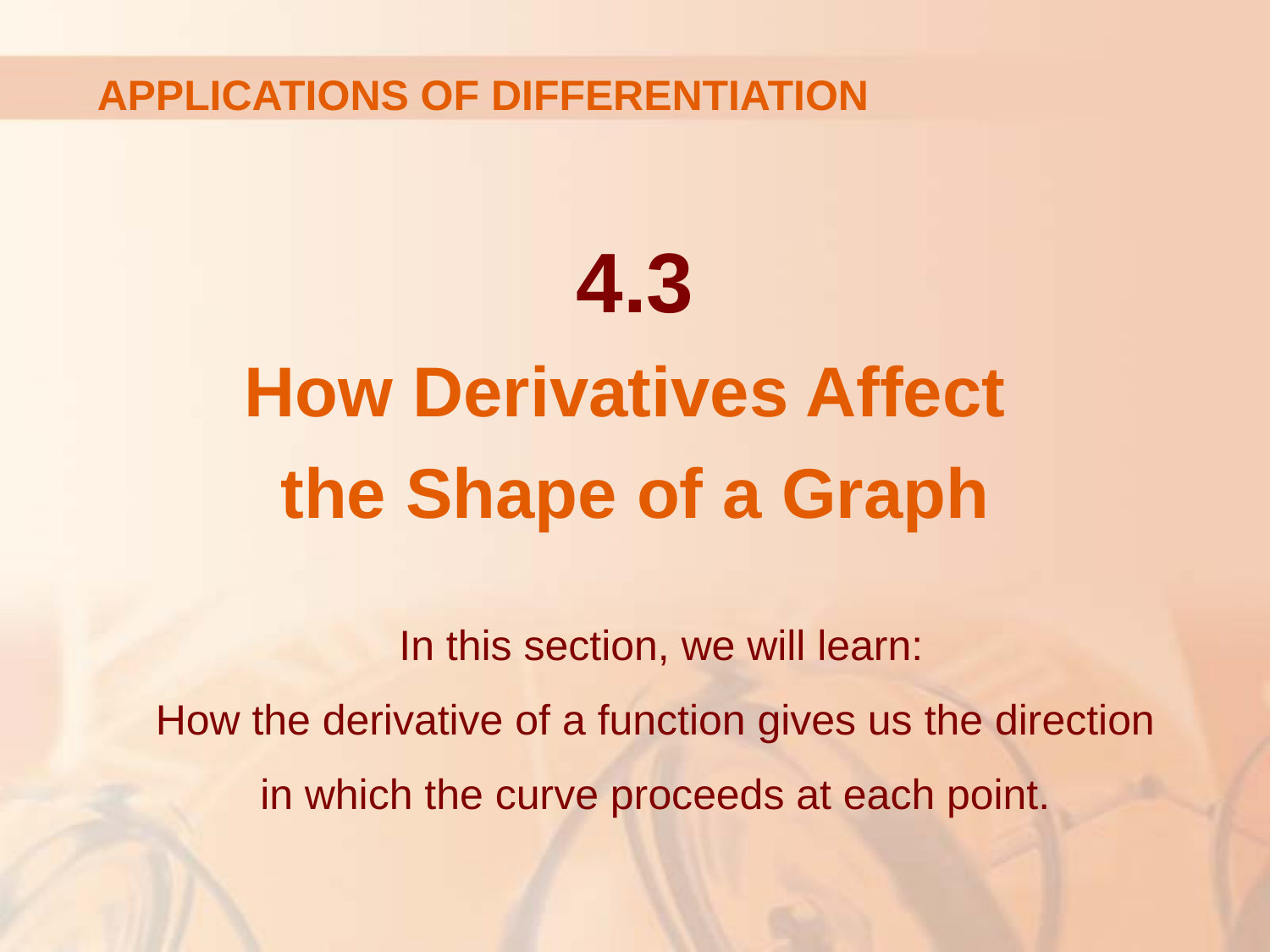

APPLICATIONS OF DIFFERENTIATION
4.3
How Derivatives Affect
the Shape of a Graph

In this section, we will learn:
How the derivative of a function gives us the direction
in which the curve proceeds at each point.